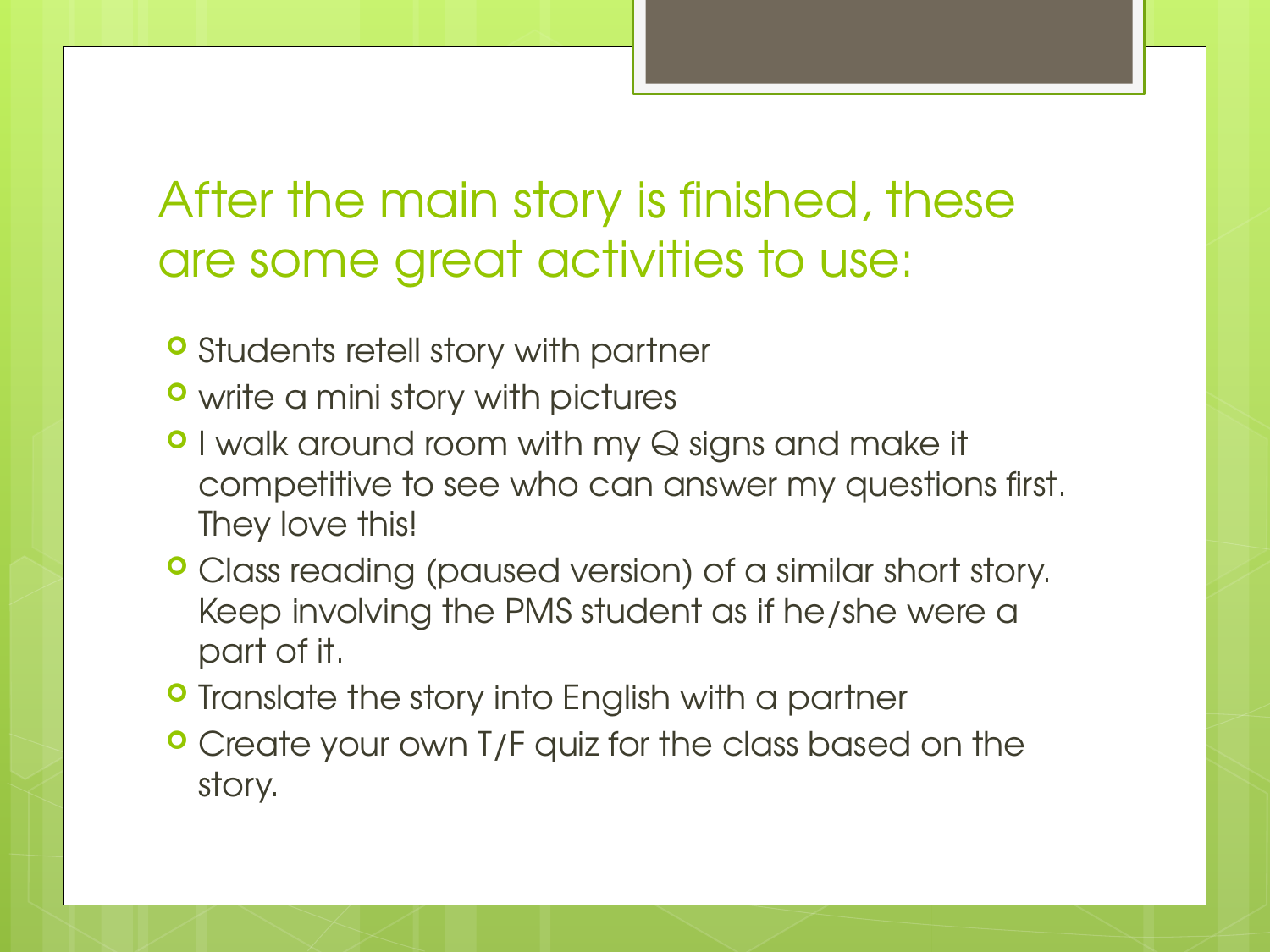

# After the main story is finished, these are some great activities to use:
Students retell story with partner
write a mini story with pictures
I walk around room with my Q signs and make it competitive to see who can answer my questions first. They love this!
Class reading (paused version) of a similar short story. Keep involving the PMS student as if he/she were a part of it.
Translate the story into English with a partner
Create your own T/F quiz for the class based on the story.